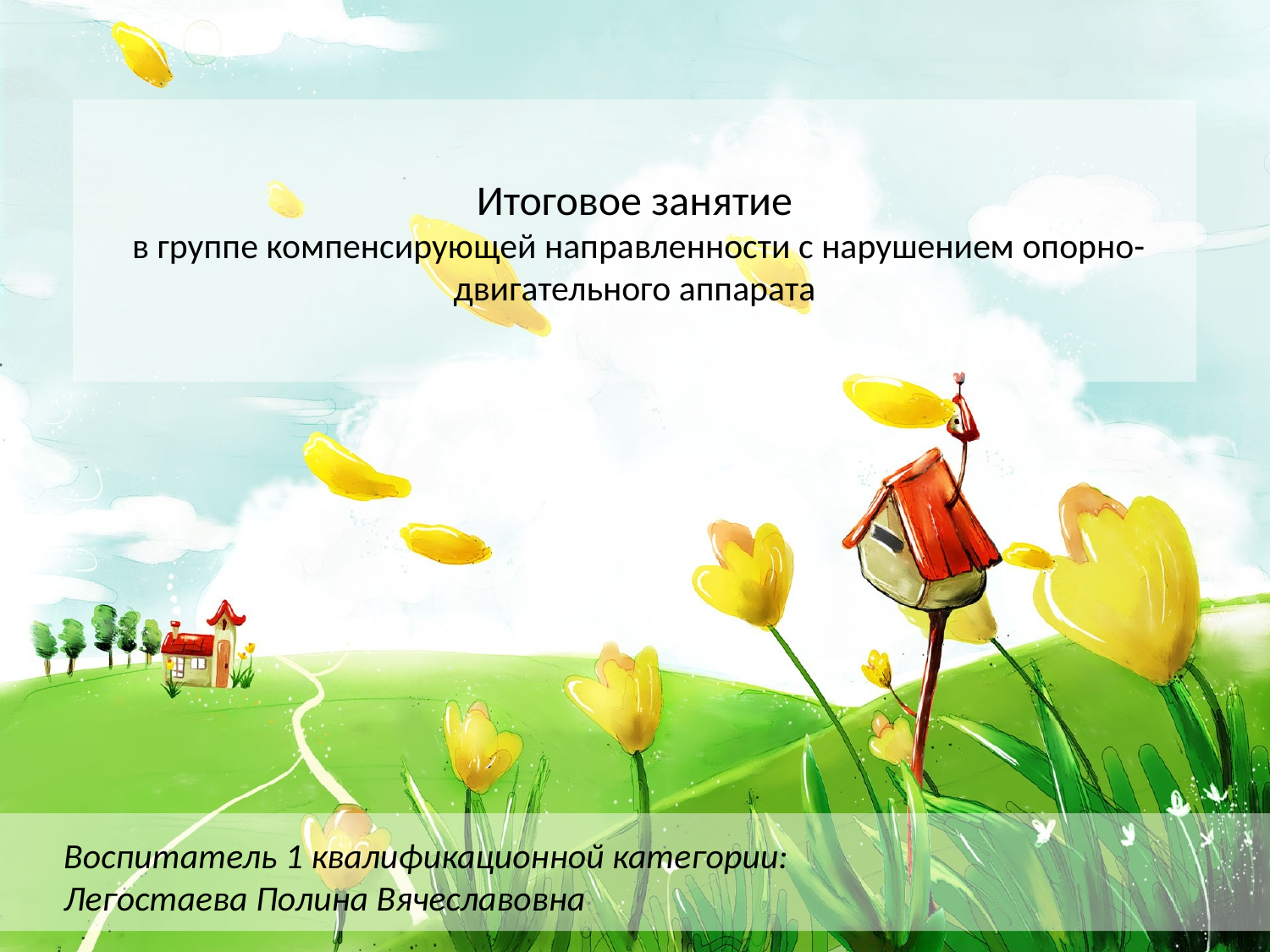

Итоговое занятие
 в группе компенсирующей направленности с нарушением опорно-двигательного аппарата

Воспитатель 1 квалификационной категории:
Легостаева Полина Вячеславовна